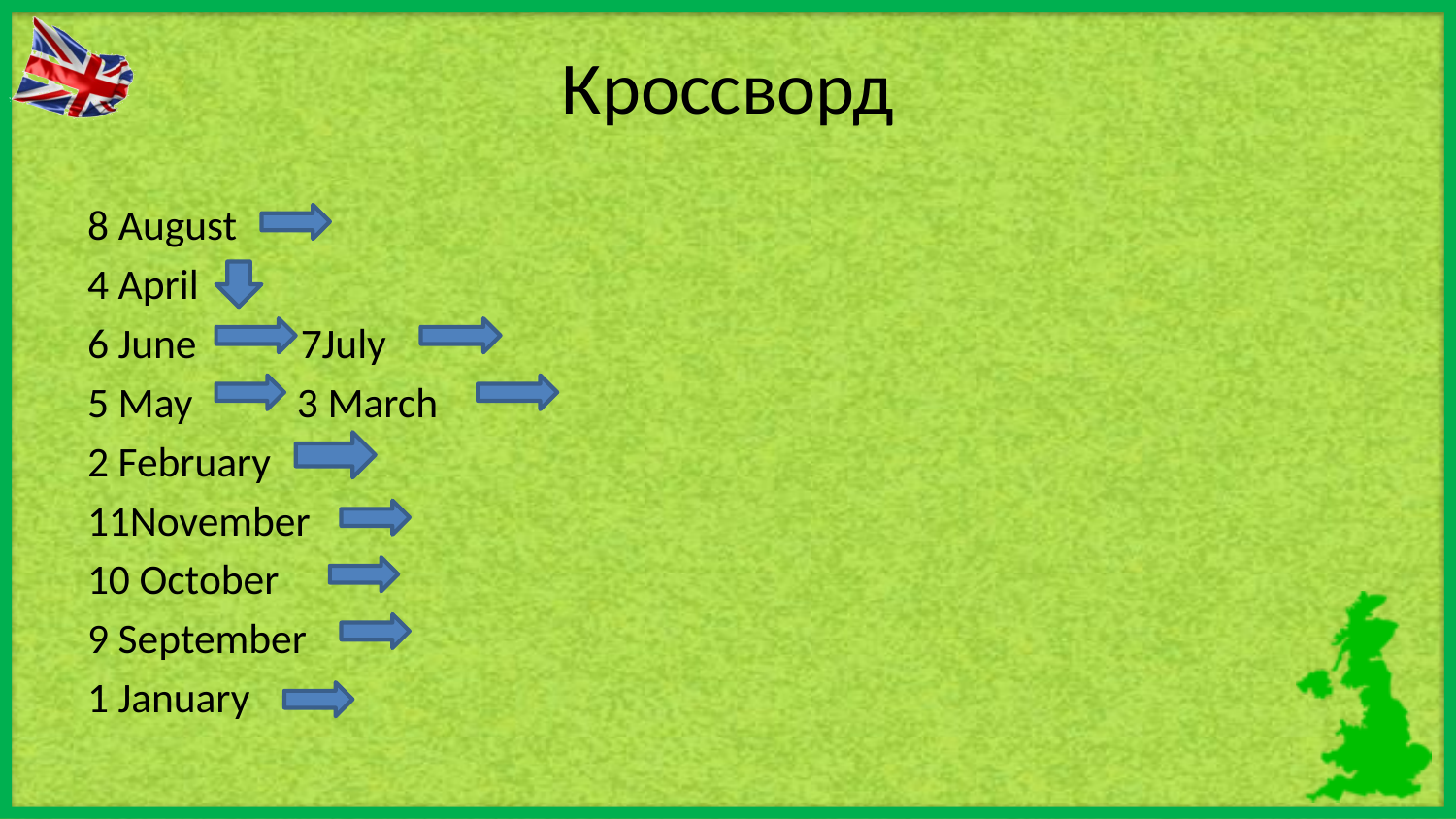

# Кроссворд
8 August
4 April
6 June           7July
5 May           3 March
2 February
11November
10 October
9 September
1 January